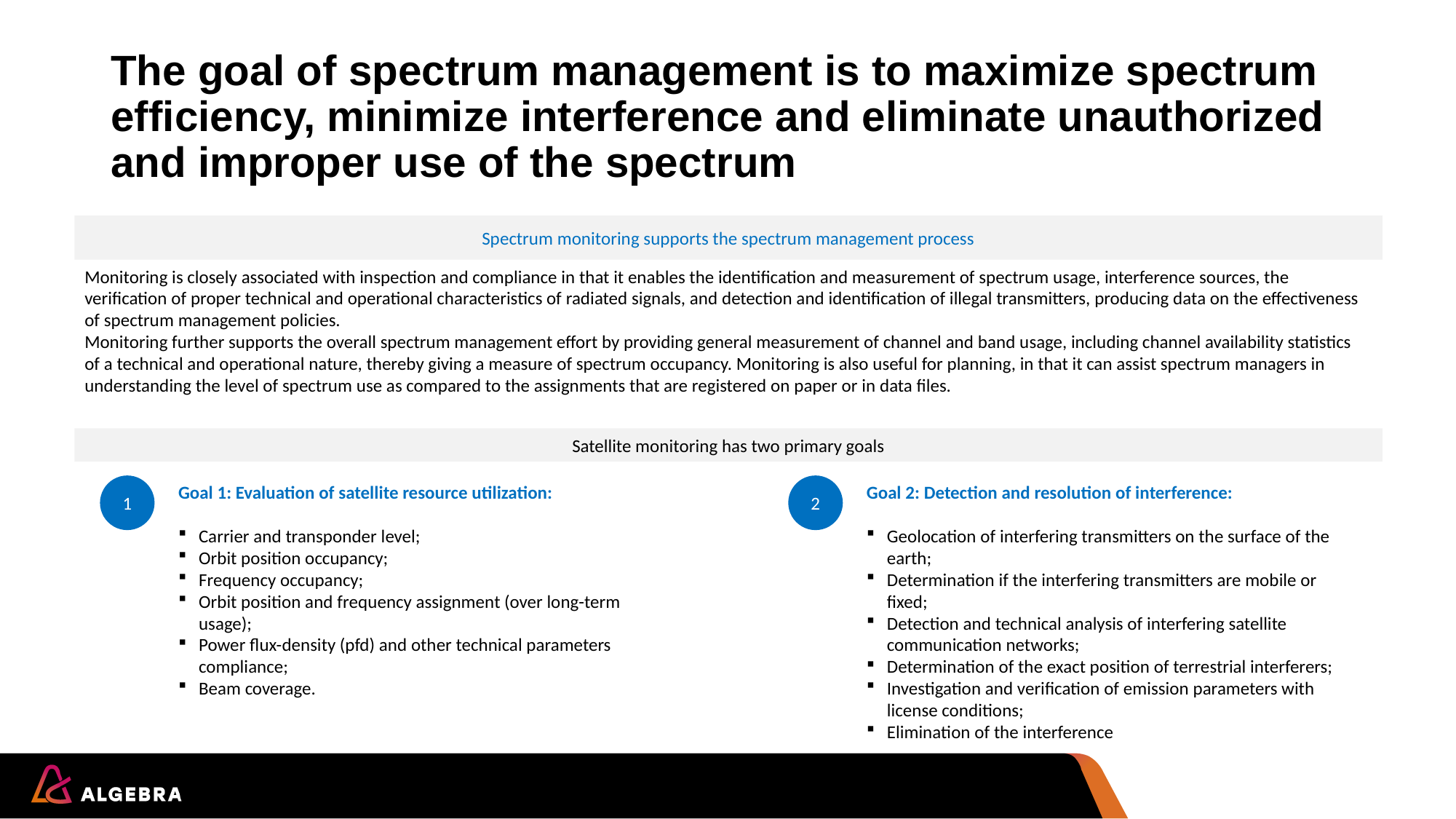

# The goal of spectrum management is to maximize spectrum efficiency, minimize interference and eliminate unauthorized and improper use of the spectrum
Spectrum monitoring supports the spectrum management process
Monitoring is closely associated with inspection and compliance in that it enables the identification and measurement of spectrum usage, interference sources, the verification of proper technical and operational characteristics of radiated signals, and detection and identification of illegal transmitters, producing data on the effectiveness of spectrum management policies.
Monitoring further supports the overall spectrum management effort by providing general measurement of channel and band usage, including channel availability statistics of a technical and operational nature, thereby giving a measure of spectrum occupancy. Monitoring is also useful for planning, in that it can assist spectrum managers in understanding the level of spectrum use as compared to the assignments that are registered on paper or in data files.
Satellite monitoring has two primary goals
1
Goal 1: Evaluation of satellite resource utilization:

Carrier and transponder level;
Orbit position occupancy;
Frequency occupancy;
Orbit position and frequency assignment (over long-term usage);
Power flux-density (pfd) and other technical parameters compliance;
Beam coverage.

y
2
Goal 2: Detection and resolution of interference:

Geolocation of interfering transmitters on the surface of the earth;
Determination if the interfering transmitters are mobile or fixed;
Detection and technical analysis of interfering satellite communication networks;
Determination of the exact position of terrestrial interferers;
Investigation and verification of emission parameters with license conditions;
Elimination of the interference